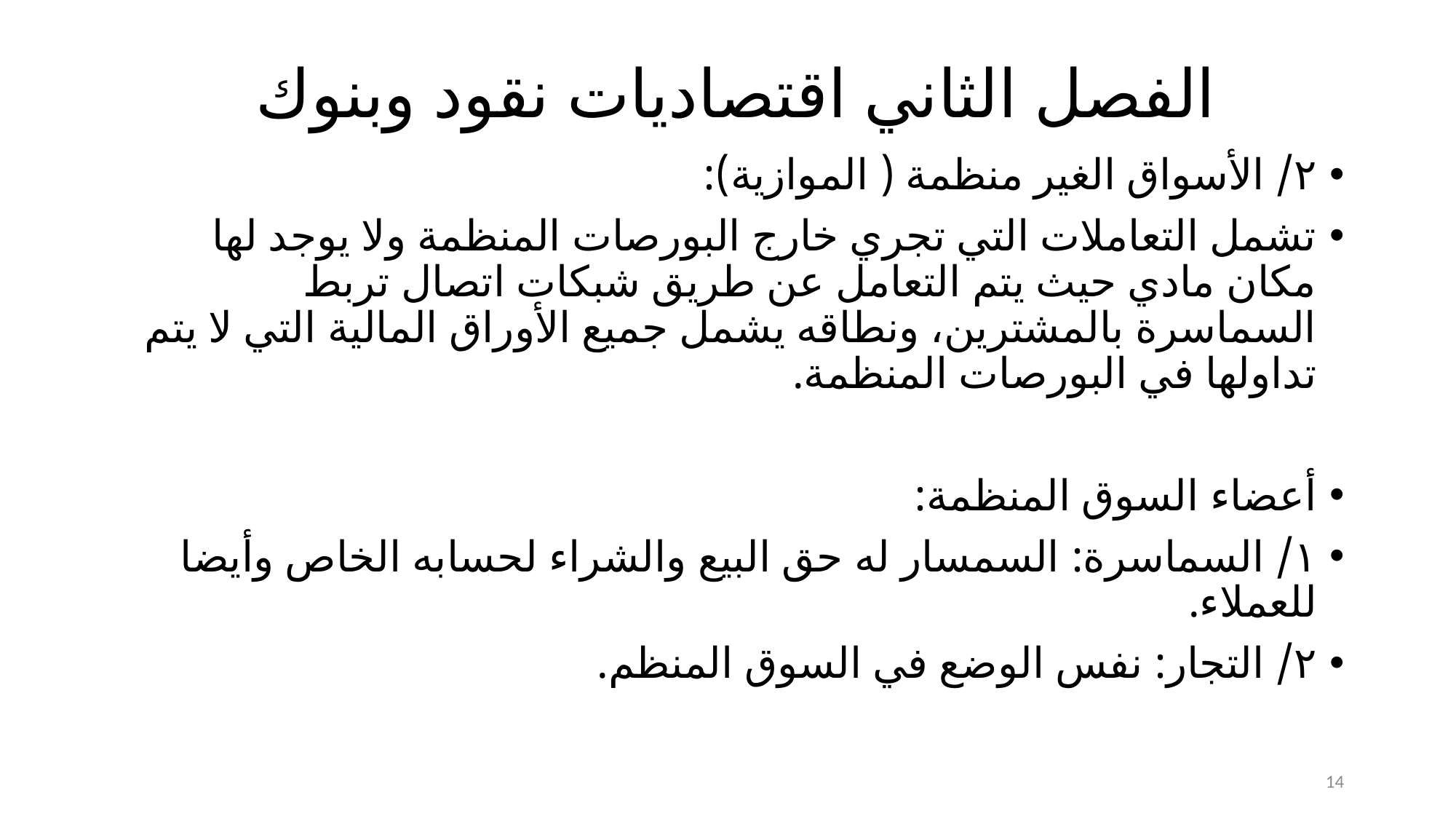

# الفصل الثاني اقتصاديات نقود وبنوك
٢/ الأسواق الغير منظمة ( الموازية):
تشمل التعاملات التي تجري خارج البورصات المنظمة ولا يوجد لها مكان مادي حيث يتم التعامل عن طريق شبكات اتصال تربط السماسرة بالمشترين، ونطاقه يشمل جميع الأوراق المالية التي لا يتم تداولها في البورصات المنظمة.

أعضاء السوق المنظمة:
١/ السماسرة: السمسار له حق البيع والشراء لحسابه الخاص وأيضا للعملاء.
٢/ التجار: نفس الوضع في السوق المنظم.

14